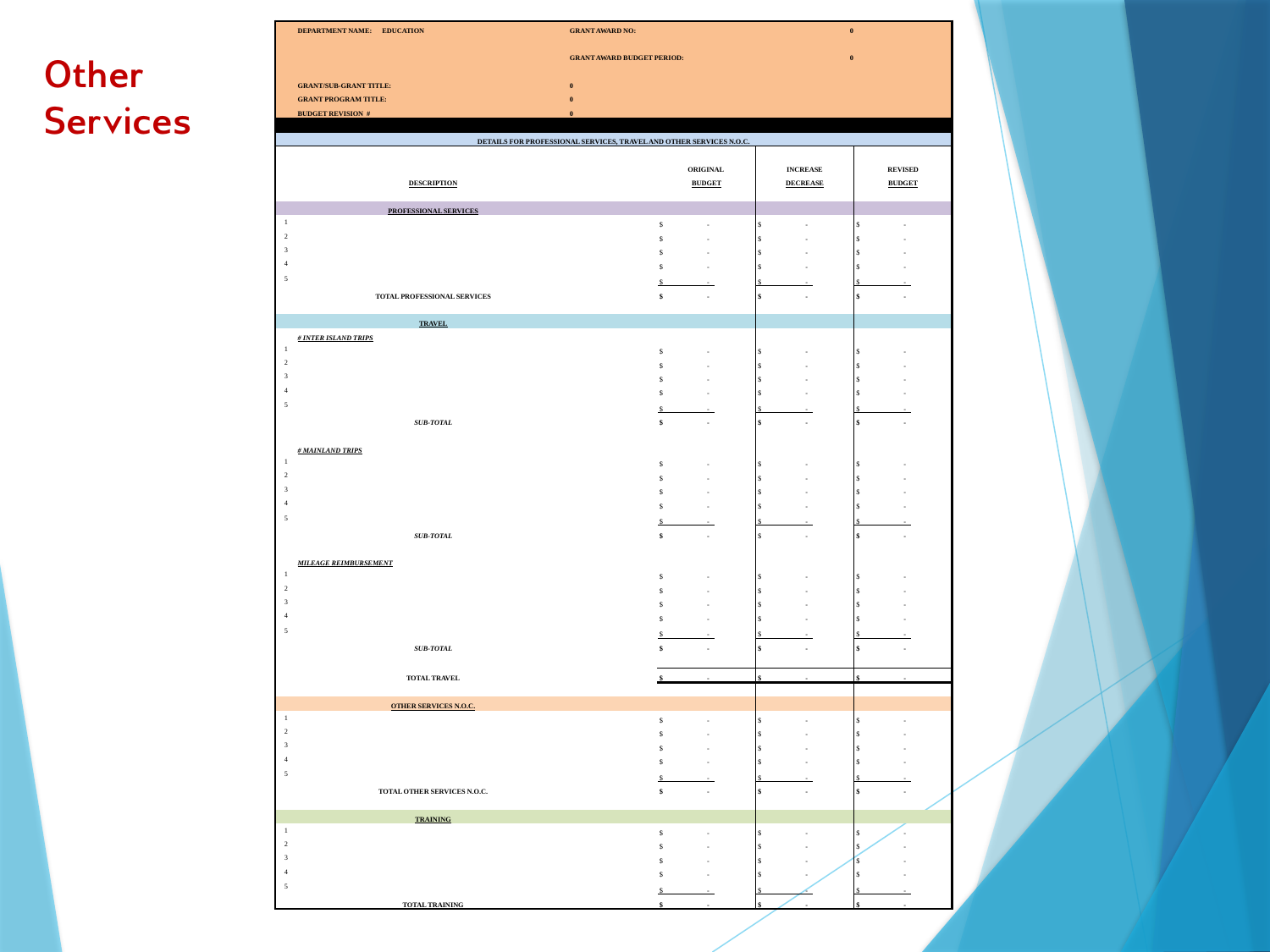

|  | DEPARTMENT NAME: EDUCATION | GRANT AWARD NO: |  |  | 0 |  |
| --- | --- | --- | --- | --- | --- | --- |
|  |  | GRANT AWARD BUDGET PERIOD: |  |  | 0 |  |
|  |  |  |  |  |  |  |
|  | GRANT/SUB-GRANT TITLE: | 0 |  |  |  |  |
|  | GRANT PROGRAM TITLE: | 0 |  |  |  |  |
|  | BUDGET REVISION # | 0 |  |  |  |  |
|  |  |  |  |  |  |  |
| DETAILS FOR PROFESSIONAL SERVICES, TRAVEL AND OTHER SERVICES N.O.C. |  |  |  |  |  |  |
|  |  |  |  |  |  |  |
|  |  |  |  | ORIGINAL | INCREASE | REVISED |
|  | DESCRIPTION |  |  | BUDGET | DECREASE | BUDGET |
|  |  |  |  |  |  |  |
|  | PROFESSIONAL SERVICES |  |  |  |  |  |
| 1 |  |  |  | $ - | $ - | $ - |
| 2 |  |  |  | $ - | $ - | $ - |
| 3 |  |  |  | $ - | $ - | $ - |
| 4 |  |  |  | $ - | $ - | $ - |
| 5 |  |  |  | $ - | $ - | $ - |
|  | TOTAL PROFESSIONAL SERVICES |  |  | $ - | $ - | $ - |
|  |  |  |  |  |  |  |
|  | TRAVEL |  |  |  |  |  |
|  | # INTER ISLAND TRIPS |  |  |  |  |  |
| 1 |  |  |  | $ - | $ - | $ - |
| 2 |  |  |  | $ - | $ - | $ - |
| 3 |  |  |  | $ - | $ - | $ - |
| 4 |  |  |  | $ - | $ - | $ - |
| 5 |  |  |  | $ - | $ - | $ - |
|  | SUB-TOTAL |  |  | $ - | $ - | $ - |
|  |  |  |  |  |  |  |
|  | # MAINLAND TRIPS |  |  |  |  |  |
| 1 |  |  |  | $ - | $ - | $ - |
| 2 |  |  |  | $ - | $ - | $ - |
| 3 |  |  |  | $ - | $ - | $ - |
| 4 |  |  |  | $ - | $ - | $ - |
| 5 |  |  |  | $ - | $ - | $ - |
|  | SUB-TOTAL |  |  | $ - | $ - | $ - |
|  |  |  |  |  |  |  |
|  | MILEAGE REIMBURSEMENT |  |  |  |  |  |
| 1 |  |  |  | $ - | $ - | $ - |
| 2 |  |  |  | $ - | $ - | $ - |
| 3 |  |  |  | $ - | $ - | $ - |
| 4 |  |  |  | $ - | $ - | $ - |
| 5 |  |  |  | $ - | $ - | $ - |
|  | SUB-TOTAL |  |  | $ - | $ - | $ - |
|  |  |  |  |  |  |  |
|  | TOTAL TRAVEL |  |  | $ - | $ - | $ - |
|  |  |  |  |  |  |  |
|  | OTHER SERVICES N.O.C. |  |  |  |  |  |
| 1 |  |  |  | $ - | $ - | $ - |
| 2 |  |  |  | $ - | $ - | $ - |
| 3 |  |  |  | $ - | $ - | $ - |
| 4 |  |  |  | $ - | $ - | $ - |
| 5 |  |  |  | $ - | $ - | $ - |
|  | TOTAL OTHER SERVICES N.O.C. |  |  | $ - | $ - | $ - |
|  |  |  |  |  |  |  |
|  | TRAINING |  |  |  |  |  |
| 1 |  |  |  | $ - | $ - | $ - |
| 2 |  |  |  | $ - | $ - | $ - |
| 3 |  |  |  | $ - | $ - | $ - |
| 4 |  |  |  | $ - | $ - | $ - |
| 5 |  |  |  | $ - | $ - | $ - |
|  | TOTAL TRAINING |  |  | $ - | $ - | $ - |
# Other Services